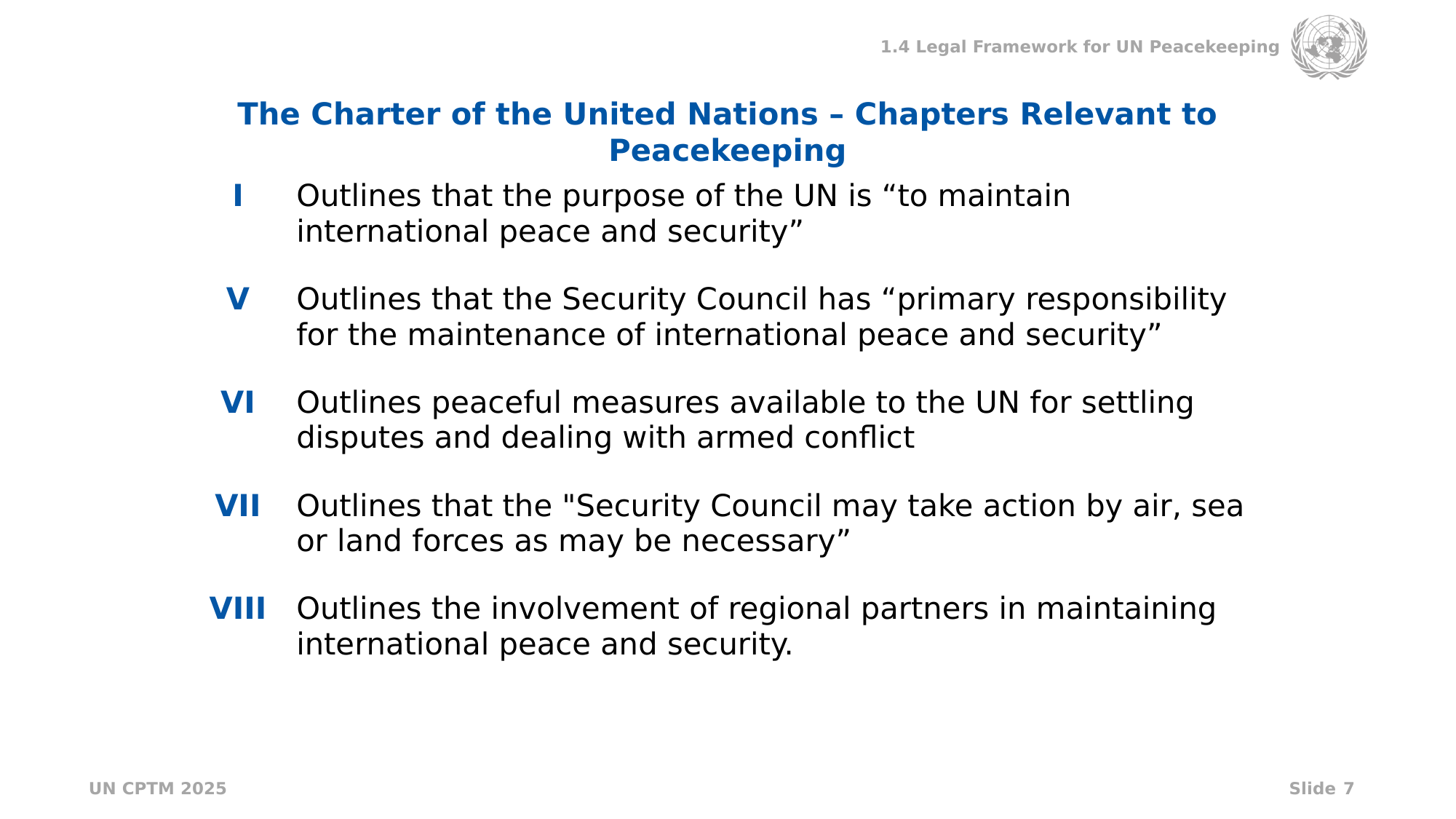

The Charter of the United Nations – Chapters Relevant to Peacekeeping
| I | Outlines that the purpose of the UN is “to maintain international peace and security” |
| --- | --- |
| V | Outlines that the Security Council has “primary responsibility for the maintenance of international peace and security” |
| VI | Outlines peaceful measures available to the UN for settling disputes and dealing with armed conflict |
| VII | Outlines that the "Security Council may take action by air, sea or land forces as may be necessary” |
| VIII | Outlines the involvement of regional partners in maintaining international peace and security. |